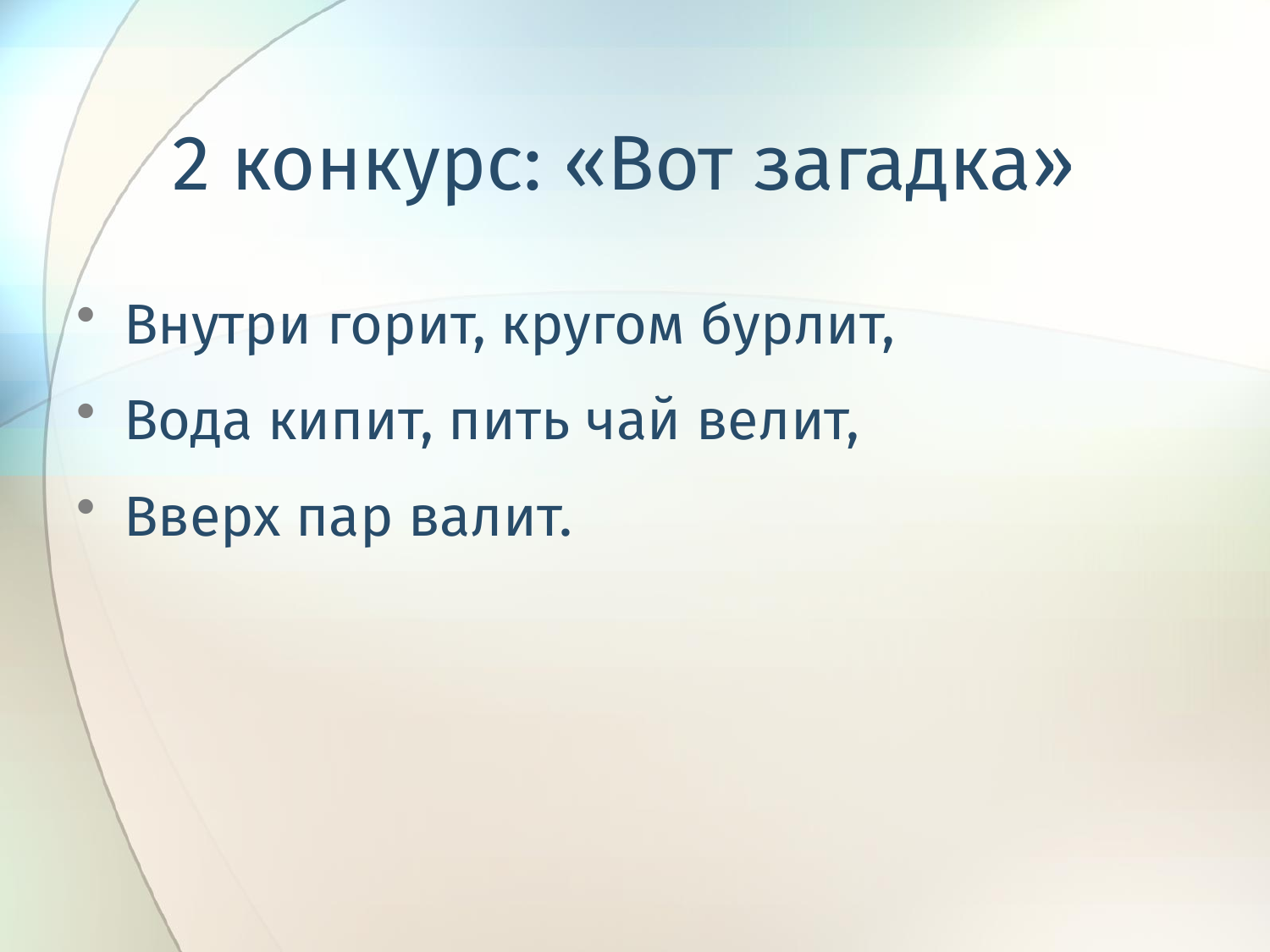

# 2 конкурс: «Вот загадка»
Внутри горит, кругом бурлит,
Вода кипит, пить чай велит,
Вверх пар валит.